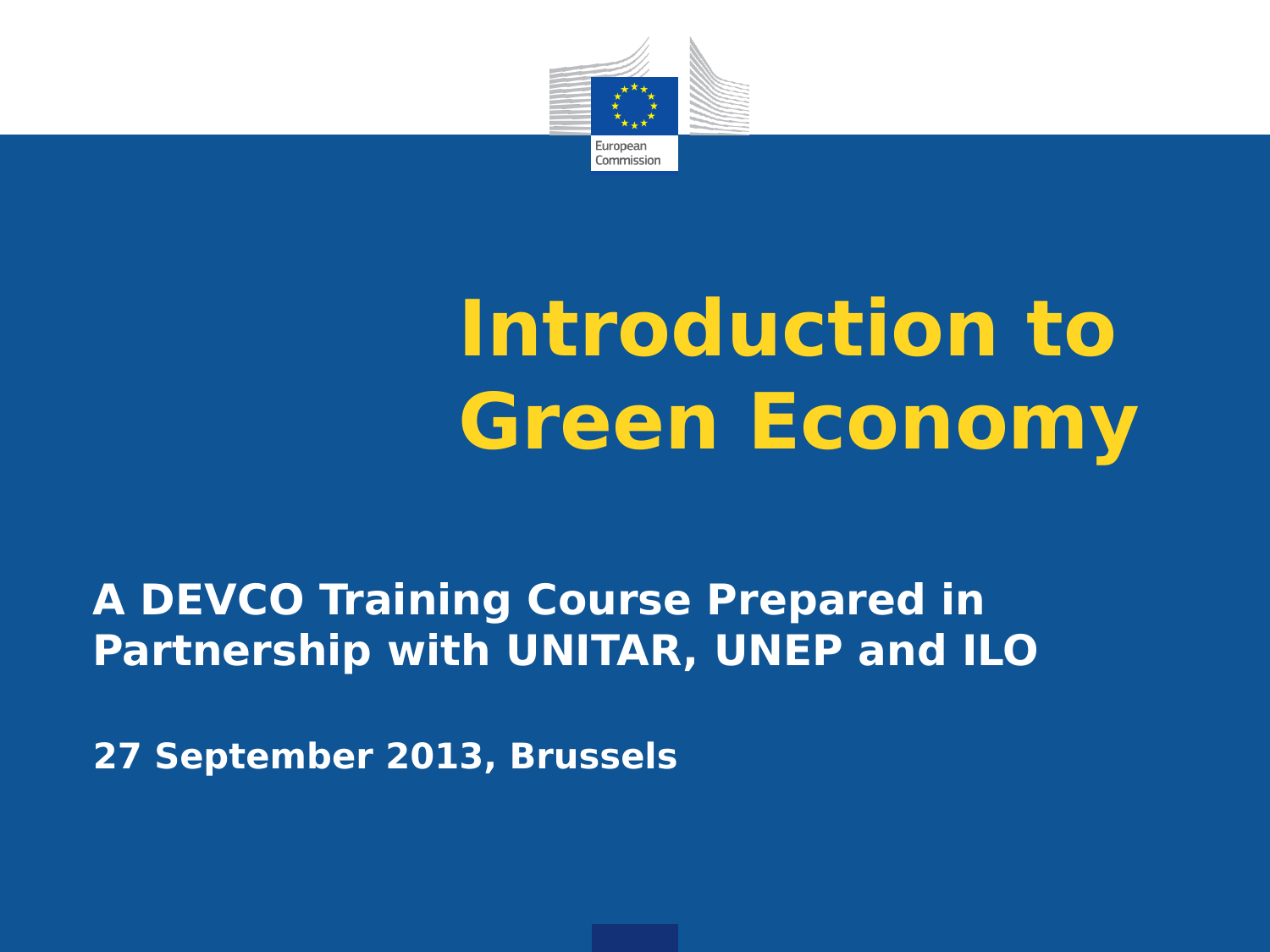

# Introduction to Green Economy
A DEVCO Training Course Prepared in Partnership with UNITAR, UNEP and ILO

27 September 2013, Brussels